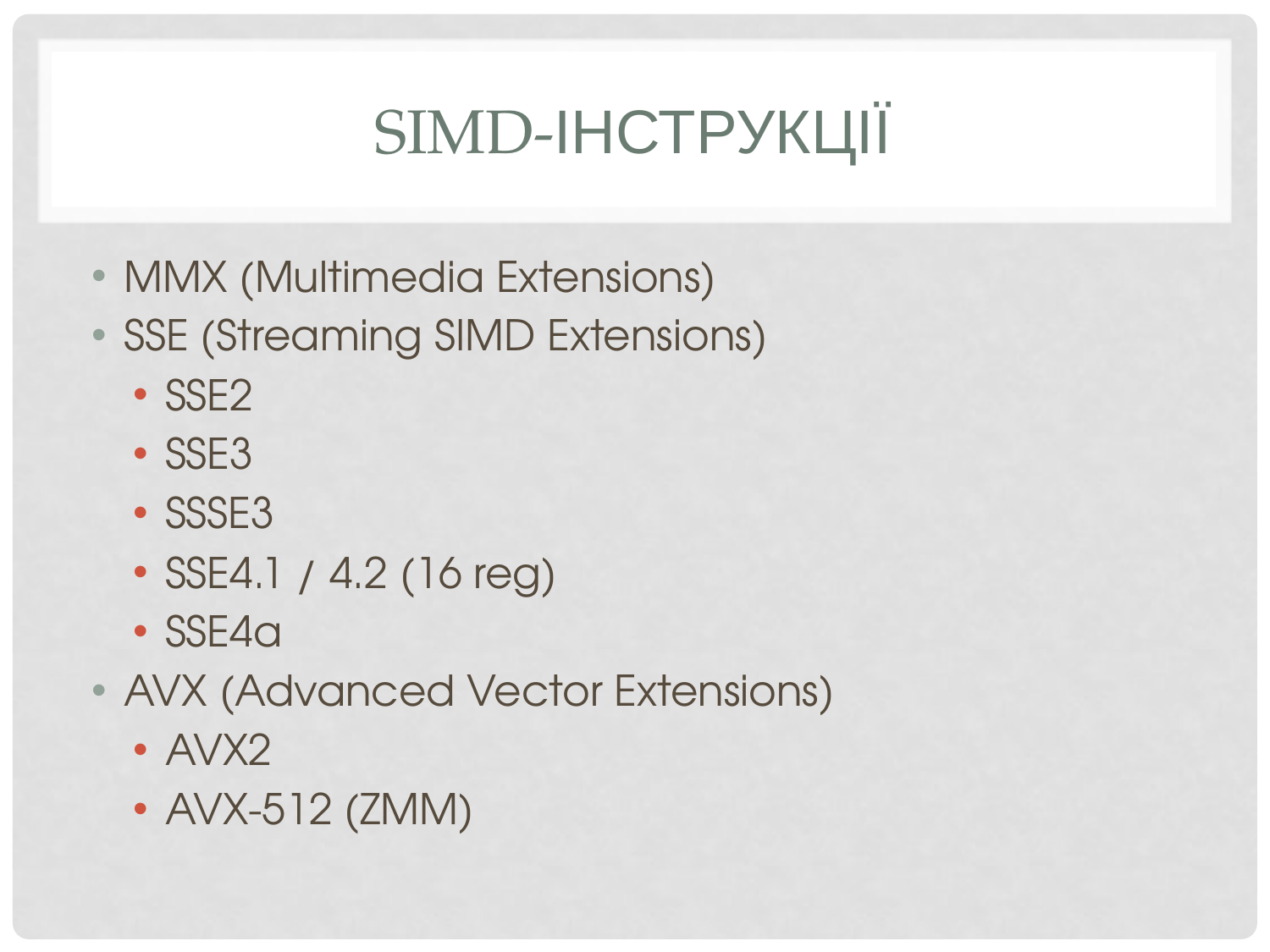

# SIMD-інструкції
MMX (Multimedia Extensions)
SSE (Streaming SIMD Extensions)
SSE2
SSE3
SSSE3
SSE4.1 / 4.2 (16 reg)
SSE4a
AVX (Advanced Vector Extensions)
AVX2
AVX-512 (ZMM)